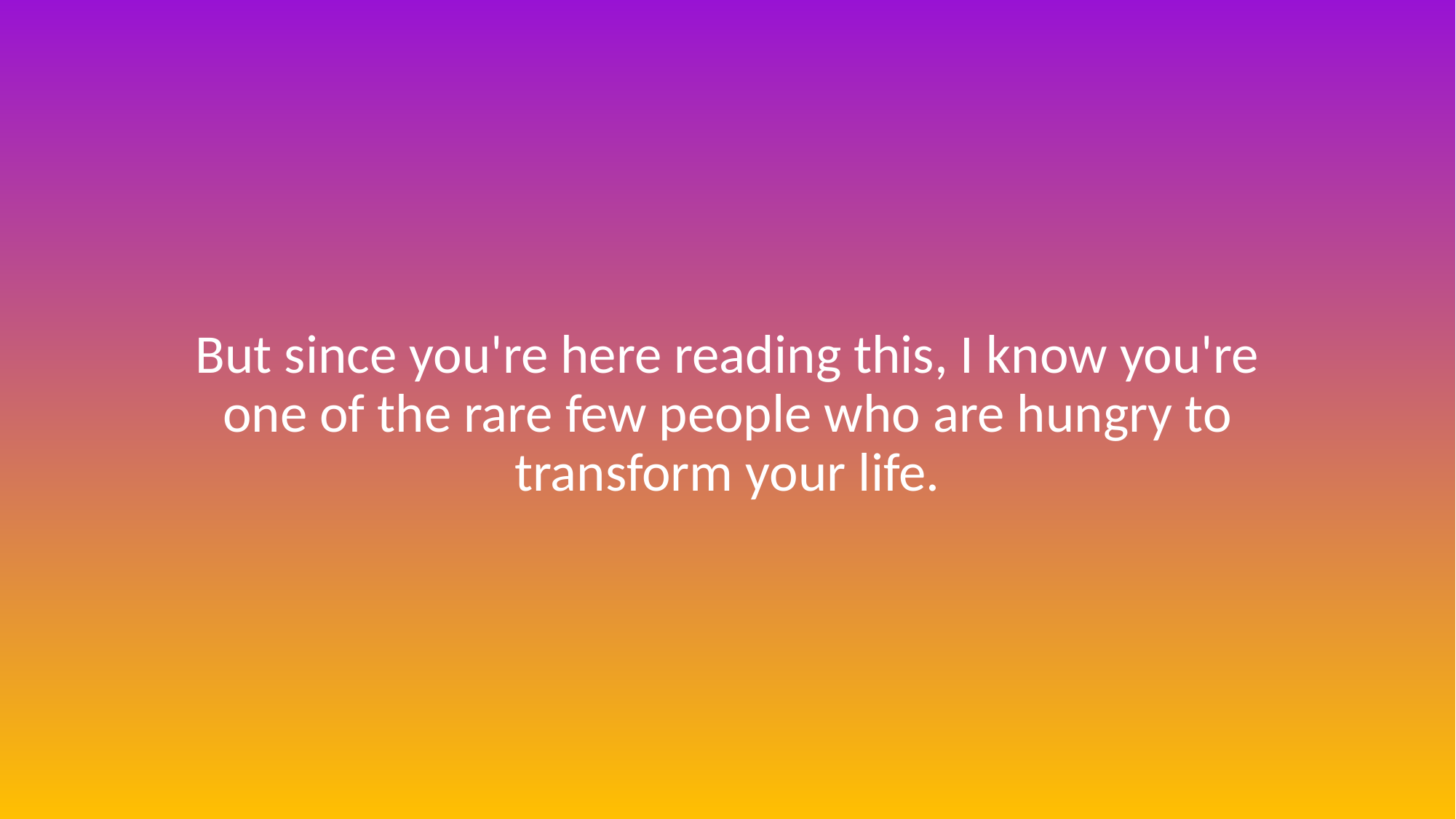

# But since you're here reading this, I know you're one of the rare few people who are hungry to transform your life.